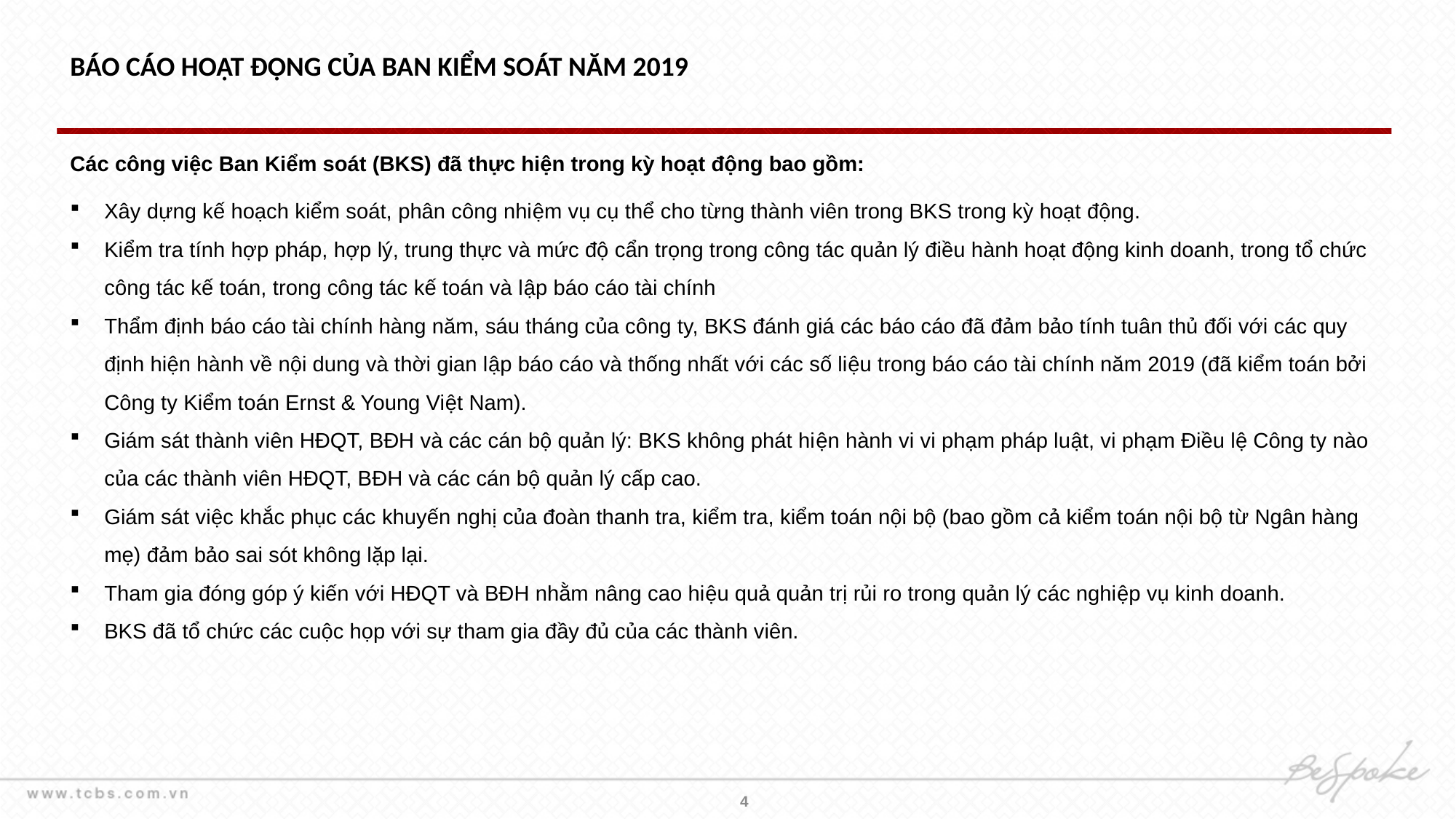

BÁO CÁO HOẠT ĐỘNG CỦA BAN KIỂM SOÁT NĂM 2019
Các công việc Ban Kiểm soát (BKS) đã thực hiện trong kỳ hoạt động bao gồm:
Xây dựng kế hoạch kiểm soát, phân công nhiệm vụ cụ thể cho từng thành viên trong BKS trong kỳ hoạt động.
Kiểm tra tính hợp pháp, hợp lý, trung thực và mức độ cẩn trọng trong công tác quản lý điều hành hoạt động kinh doanh, trong tổ chức công tác kế toán, trong công tác kế toán và lập báo cáo tài chính
Thẩm định báo cáo tài chính hàng năm, sáu tháng của công ty, BKS đánh giá các báo cáo đã đảm bảo tính tuân thủ đối với các quy định hiện hành về nội dung và thời gian lập báo cáo và thống nhất với các số liệu trong báo cáo tài chính năm 2019 (đã kiểm toán bởi Công ty Kiểm toán Ernst & Young Việt Nam).
Giám sát thành viên HĐQT, BĐH và các cán bộ quản lý: BKS không phát hiện hành vi vi phạm pháp luật, vi phạm Điều lệ Công ty nào của các thành viên HĐQT, BĐH và các cán bộ quản lý cấp cao.
Giám sát việc khắc phục các khuyến nghị của đoàn thanh tra, kiểm tra, kiểm toán nội bộ (bao gồm cả kiểm toán nội bộ từ Ngân hàng mẹ) đảm bảo sai sót không lặp lại.
Tham gia đóng góp ý kiến với HĐQT và BĐH nhằm nâng cao hiệu quả quản trị rủi ro trong quản lý các nghiệp vụ kinh doanh.
BKS đã tổ chức các cuộc họp với sự tham gia đầy đủ của các thành viên.